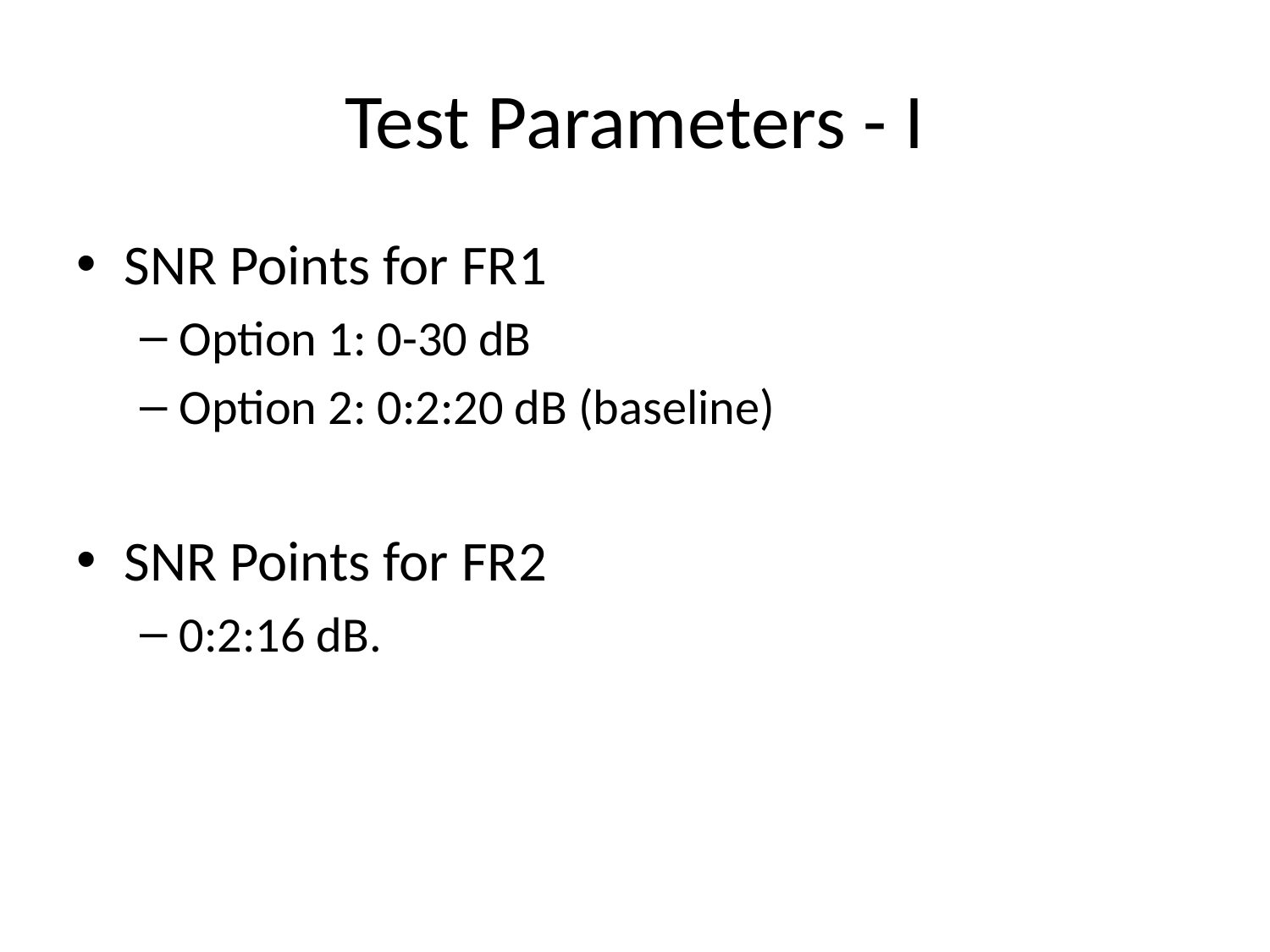

# Test Parameters - I
SNR Points for FR1
Option 1: 0-30 dB
Option 2: 0:2:20 dB (baseline)

SNR Points for FR2
0:2:16 dB.